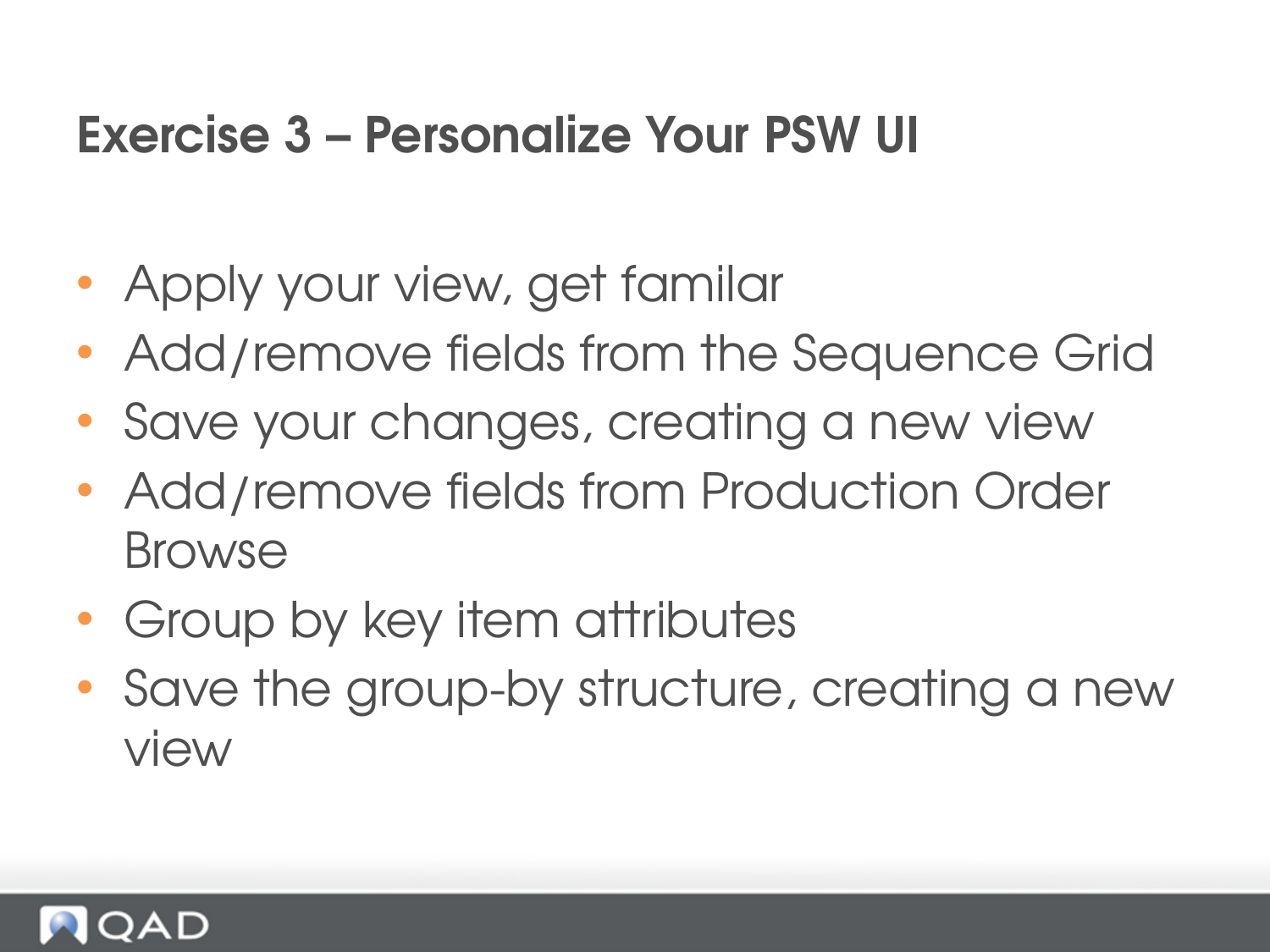

# Exercise 3 – Personalize Your PSW UI
Apply your view, get familar
Add/remove fields from the Sequence Grid
Save your changes, creating a new view
Add/remove fields from Production Order Browse
Group by key item attributes
Save the group-by structure, creating a new view